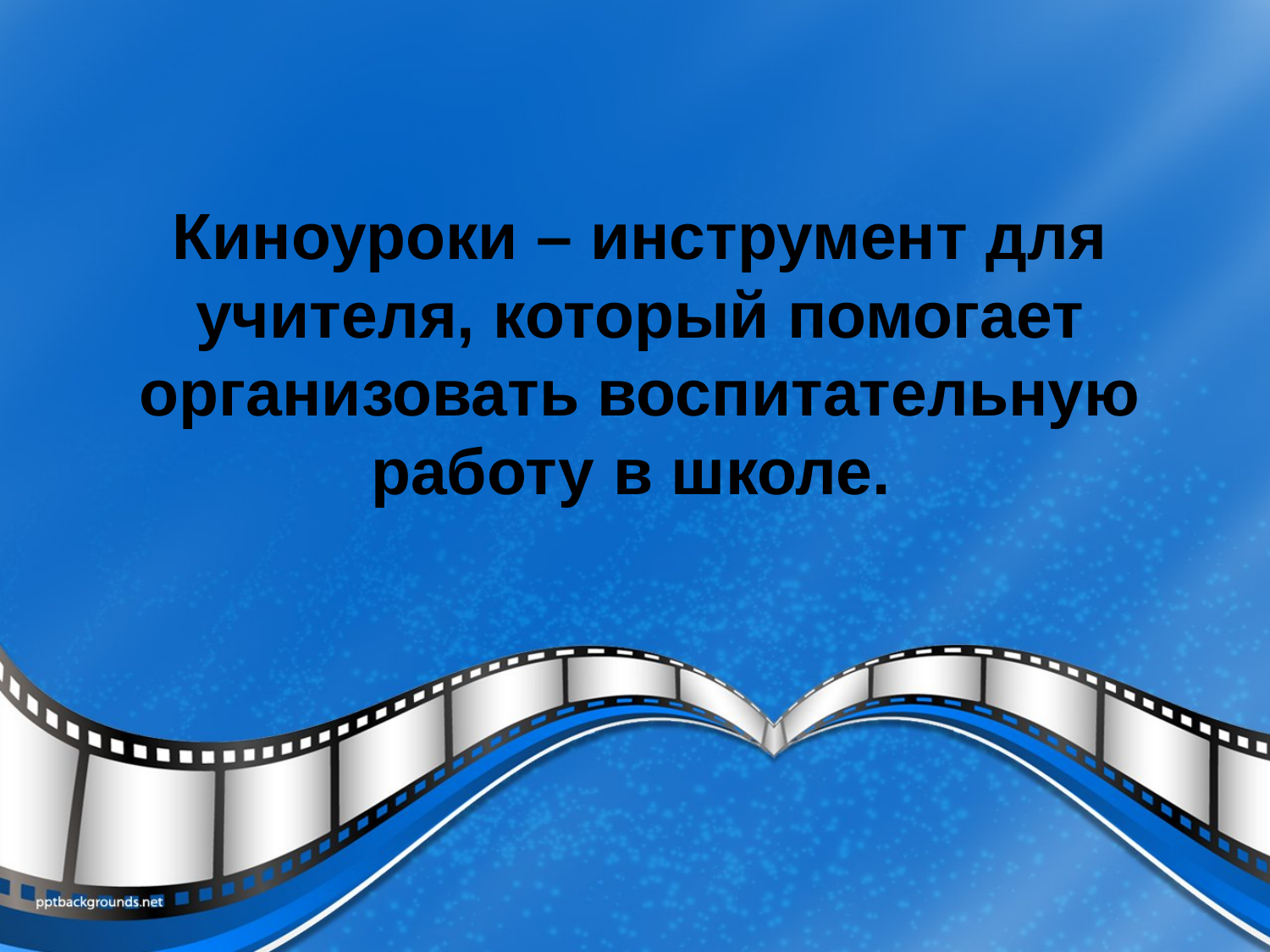

# Киноуроки – инструмент для учителя, который помогает организовать воспитательную работу в школе.